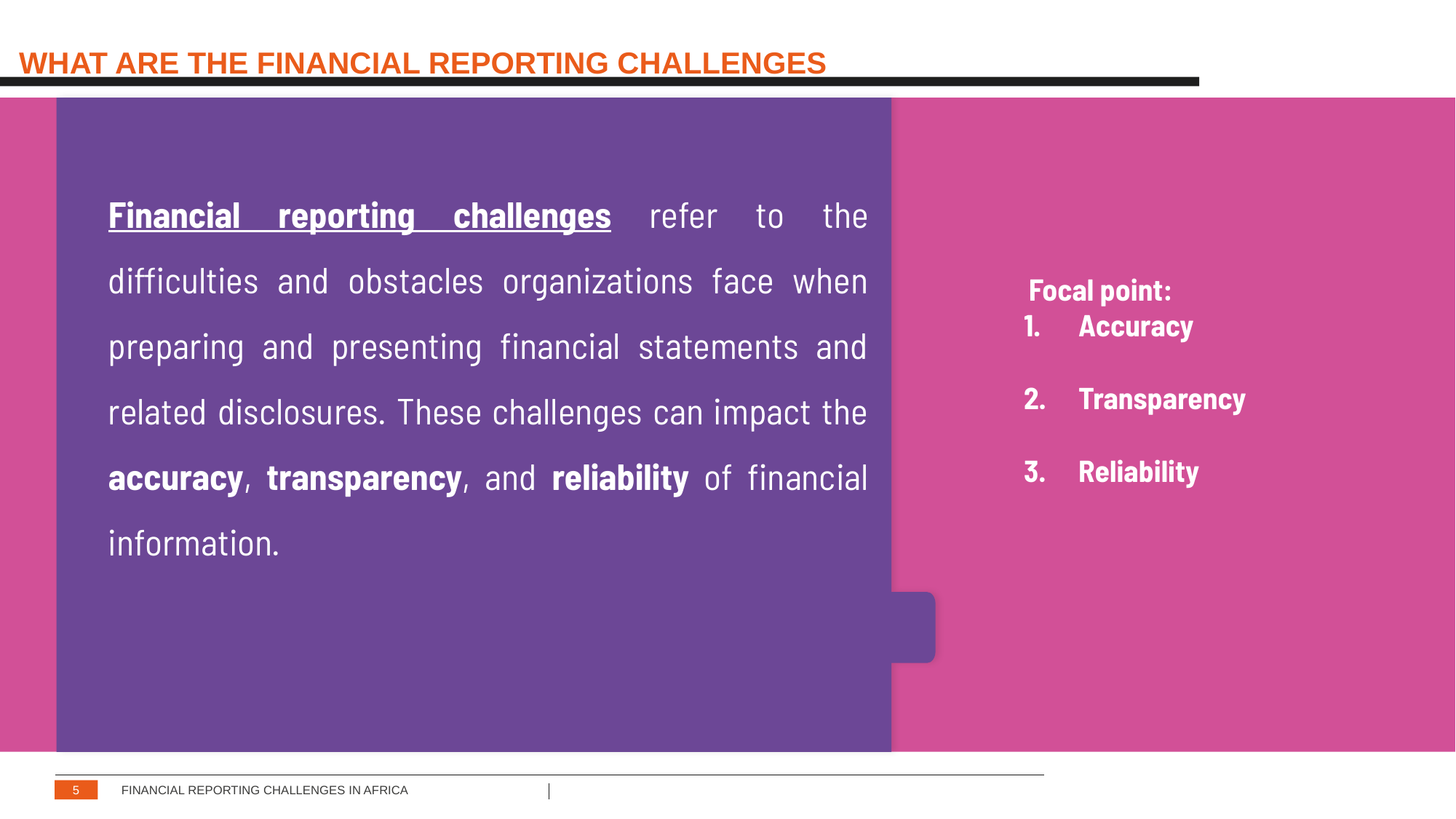

WHAT ARE THE FINANCIAL REPORTING CHALLENGES

Financial reporting challenges refer to the difficulties and obstacles organizations face when preparing and presenting financial statements and related disclosures. These challenges can impact the accuracy, transparency, and reliability of financial information.
Focal point:
“WHAT’S THE FIRST THING THAT COMES TO YOUR MIND WHEN YOU HEAR “ORGANIZATIONAL CRISIS?”
Accuracy

Transparency

Reliability

5
Financial Reporting Challenges in Africa